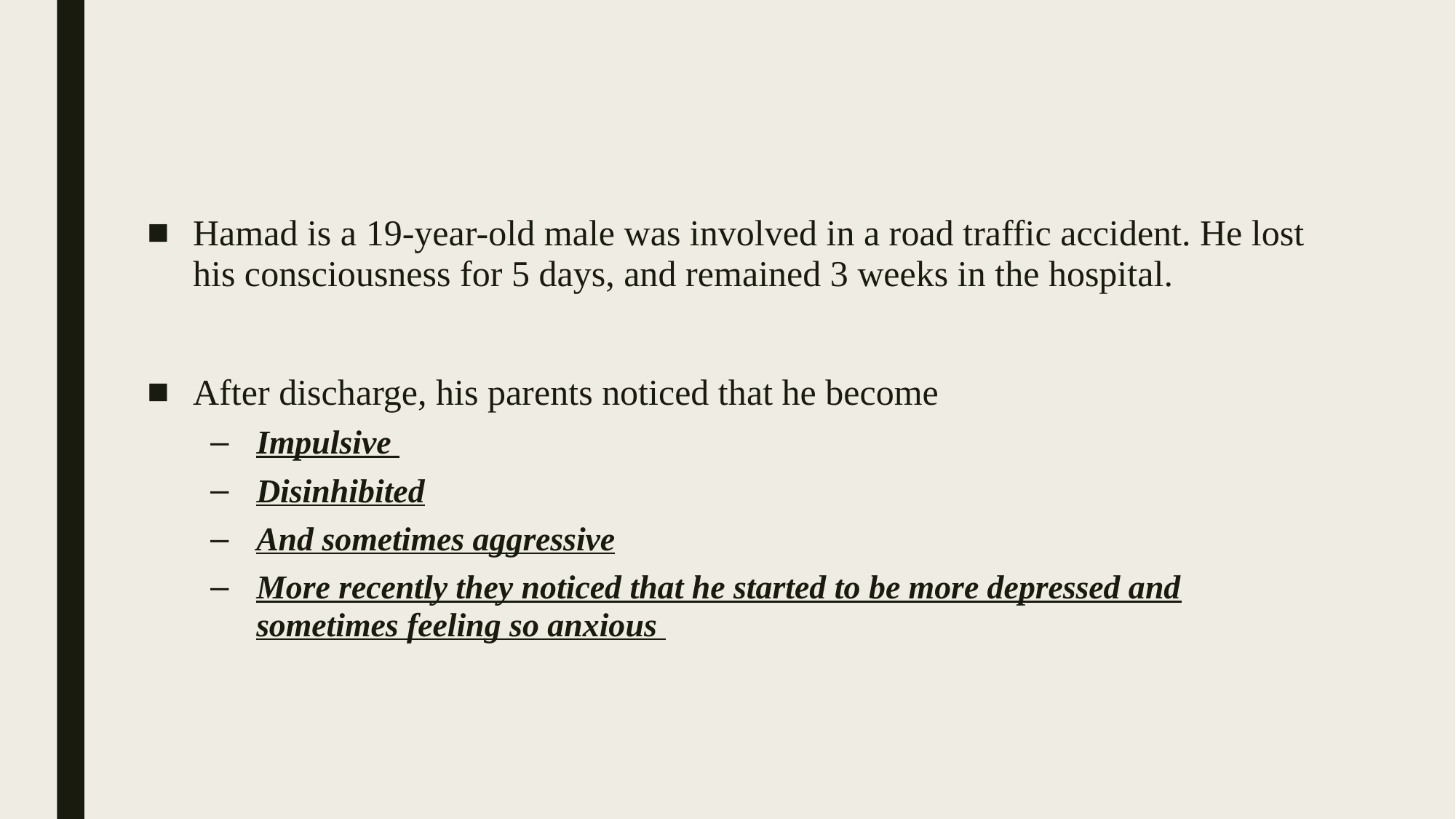

Hamad is a 19-year-old male was involved in a road traffic accident. He lost his consciousness for 5 days, and remained 3 weeks in the hospital.

After discharge, his parents noticed that he become
Impulsive
Disinhibited
And sometimes aggressive
More recently they noticed that he started to be more depressed and sometimes feeling so anxious